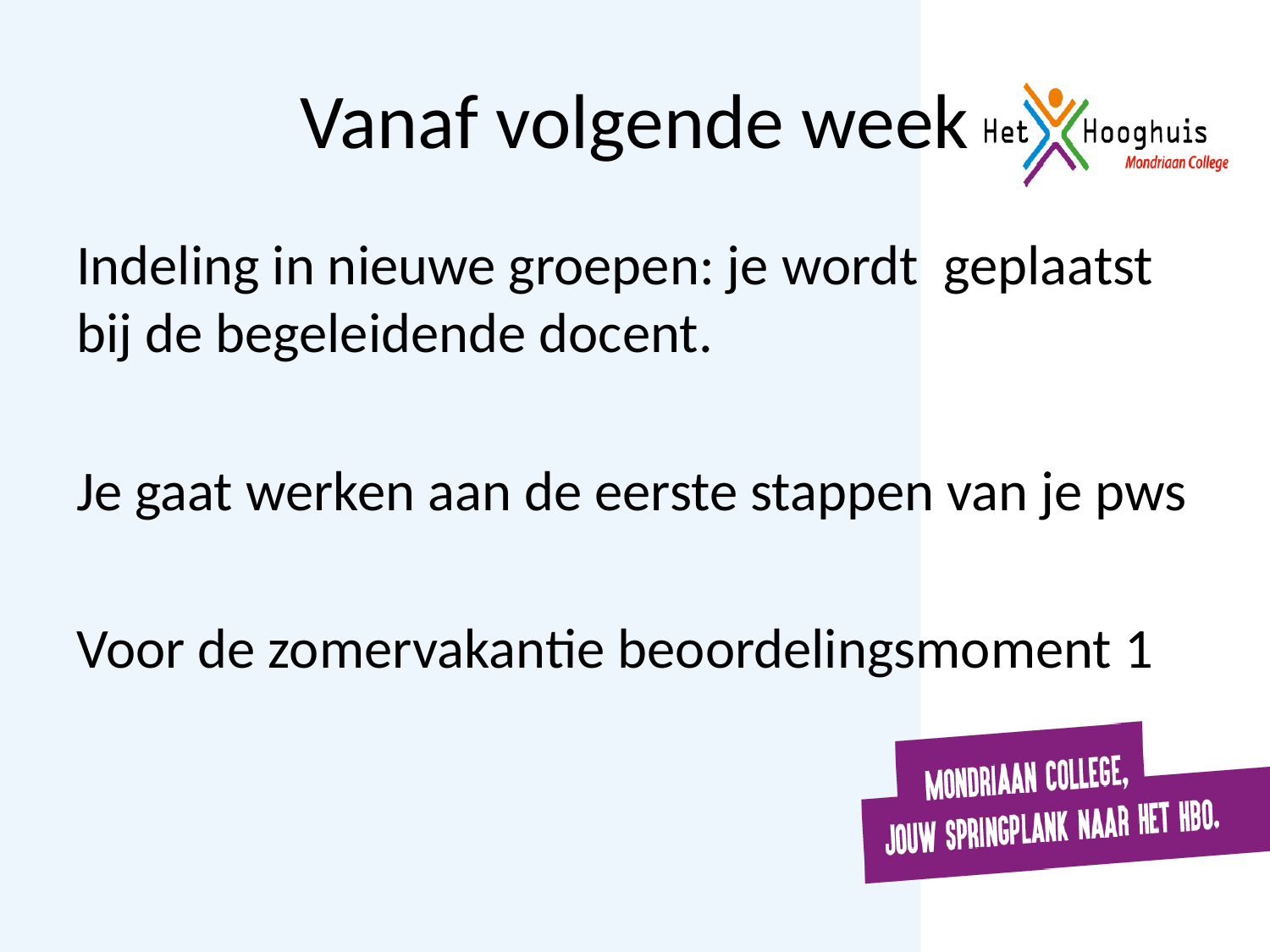

# Vanaf volgende week
Indeling in nieuwe groepen: je wordt  geplaatst bij de begeleidende docent.

Je gaat werken aan de eerste stappen van je pws

Voor de zomervakantie beoordelingsmoment 1